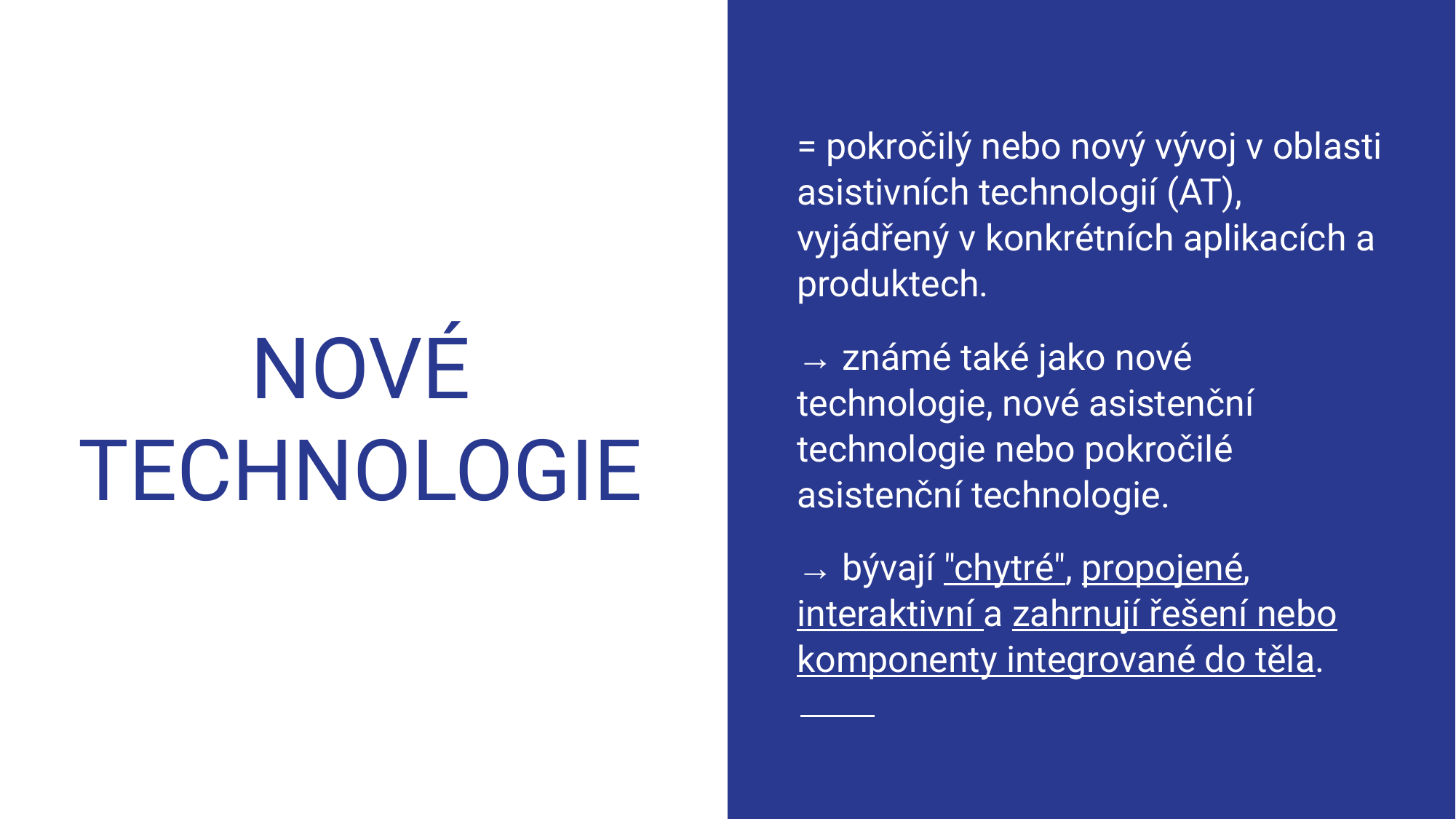

= pokročilý nebo nový vývoj v oblasti asistivních technologií (AT), vyjádřený v konkrétních aplikacích a produktech.
→ známé také jako nové technologie, nové asistenční technologie nebo pokročilé asistenční technologie.
→ bývají "chytré", propojené, interaktivní a zahrnují řešení nebo komponenty integrované do těla.

# NOVÉ TECHNOLOGIE